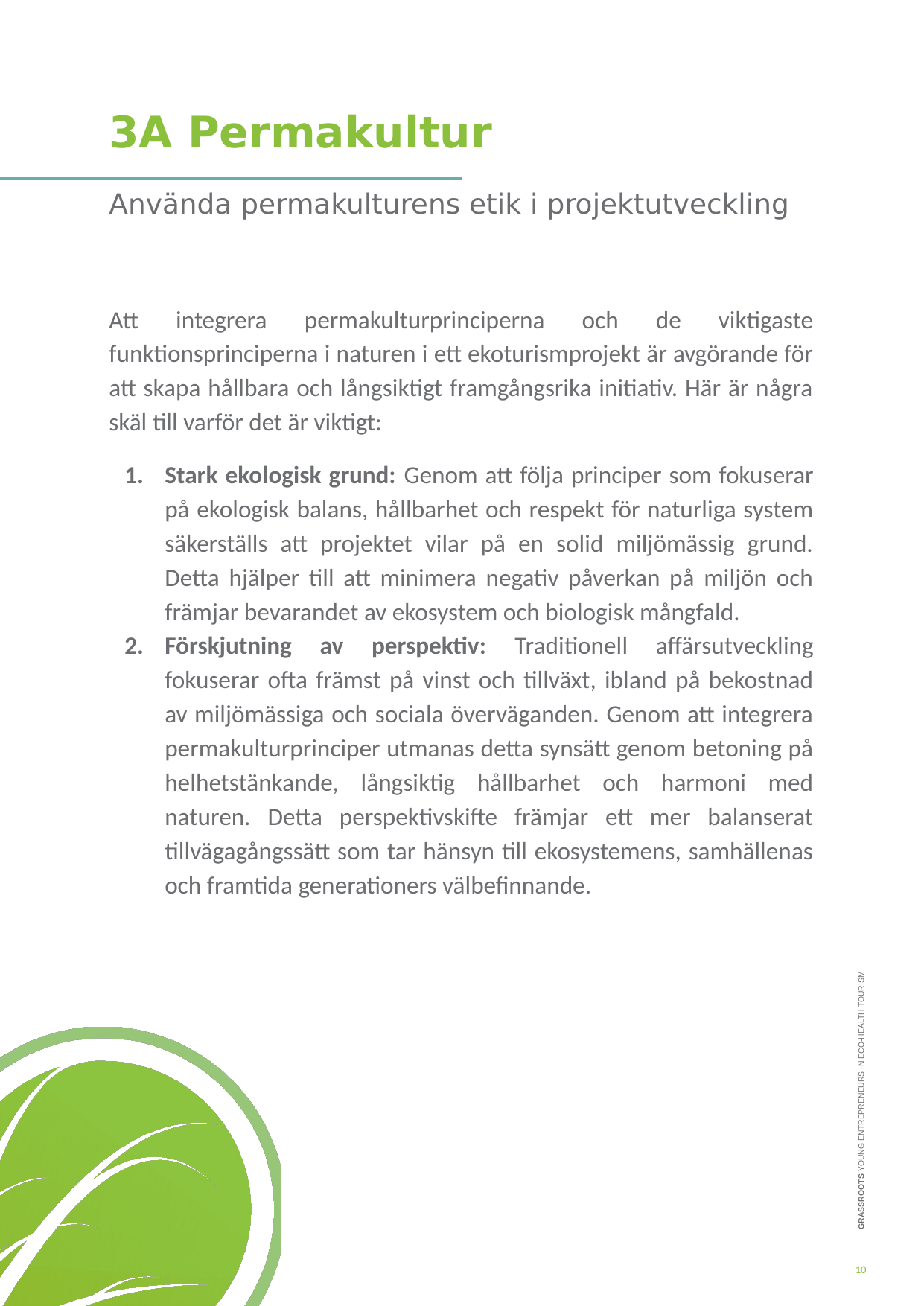

3A Permakultur
Använda permakulturens etik i projektutveckling
Att integrera permakulturprinciperna och de viktigaste funktionsprinciperna i naturen i ett ekoturismprojekt är avgörande för att skapa hållbara och långsiktigt framgångsrika initiativ. Här är några skäl till varför det är viktigt:
Stark ekologisk grund: Genom att följa principer som fokuserar på ekologisk balans, hållbarhet och respekt för naturliga system säkerställs att projektet vilar på en solid miljömässig grund. Detta hjälper till att minimera negativ påverkan på miljön och främjar bevarandet av ekosystem och biologisk mångfald.
Förskjutning av perspektiv: Traditionell affärsutveckling fokuserar ofta främst på vinst och tillväxt, ibland på bekostnad av miljömässiga och sociala överväganden. Genom att integrera permakulturprinciper utmanas detta synsätt genom betoning på helhetstänkande, långsiktig hållbarhet och harmoni med naturen. Detta perspektivskifte främjar ett mer balanserat tillvägagångssätt som tar hänsyn till ekosystemens, samhällenas och framtida generationers välbefinnande.

10